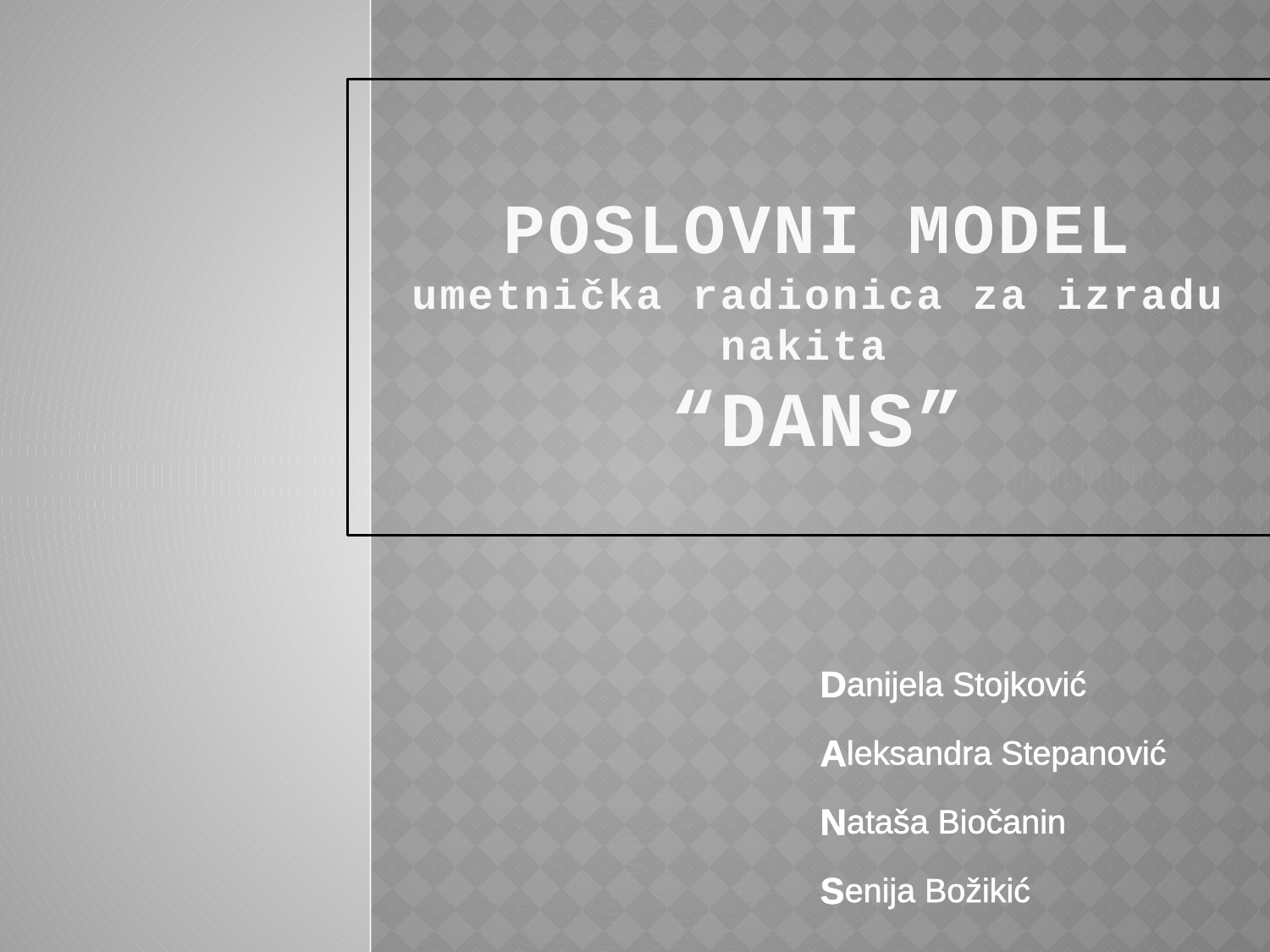

# POSLOVNI MODEL umetnička radionica za izradu nakita “DANS”
Danijela Stojković
Aleksandra Stepanović
Nataša Biočanin
Senija Božikić